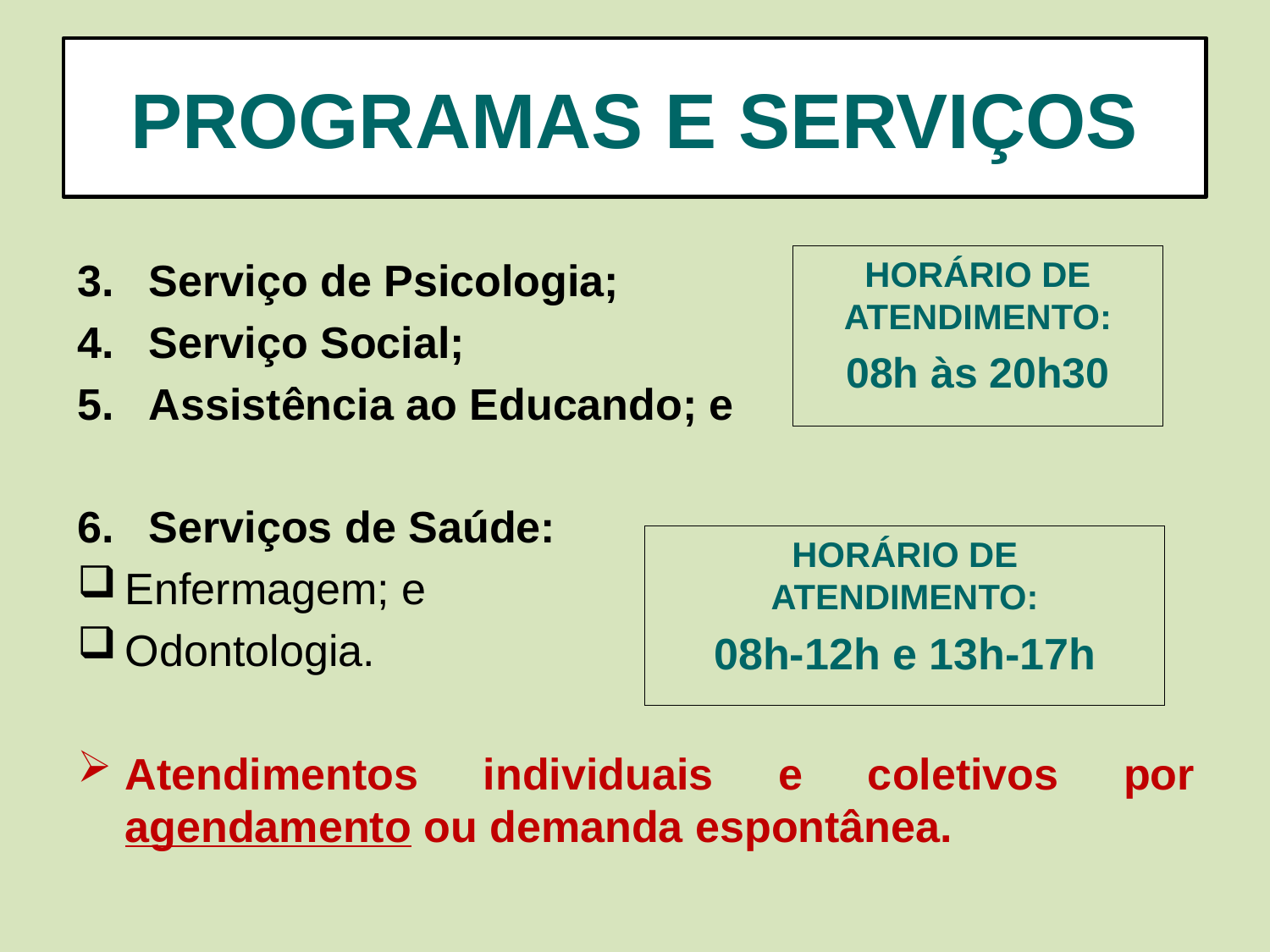

# PROGRAMAS E SERVIÇOS

Serviço de Psicologia;
Serviço Social;
Assistência ao Educando; e

Serviços de Saúde:
Enfermagem; e
Odontologia.

Atendimentos individuais e coletivos por agendamento ou demanda espontânea.
HORÁRIO DE ATENDIMENTO:
08h às 20h30
HORÁRIO DE ATENDIMENTO:
08h-12h e 13h-17h